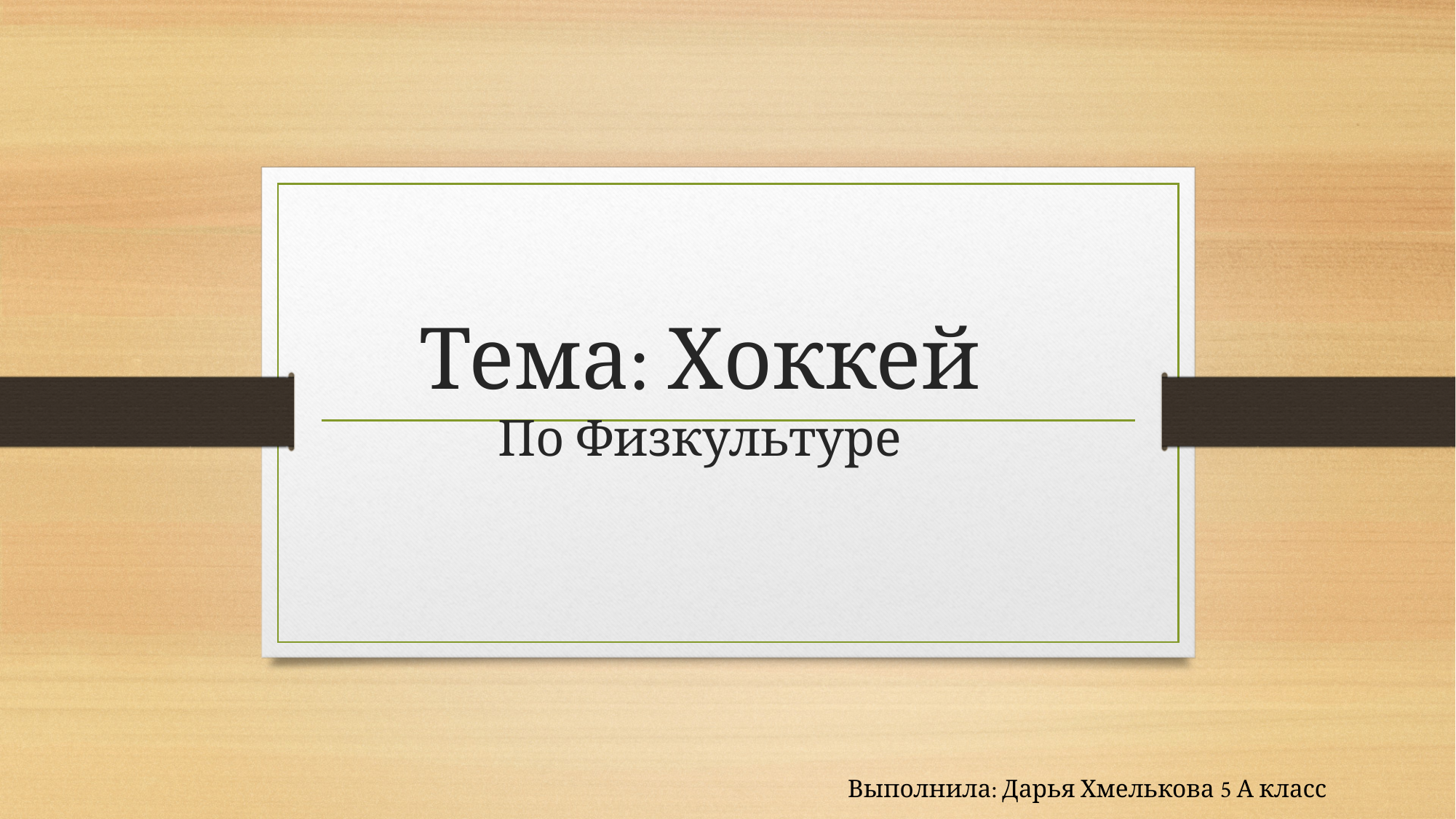

# Тема: Хоккей По Физкультуре
Выполнила: Дарья Хмелькова 5 А класс